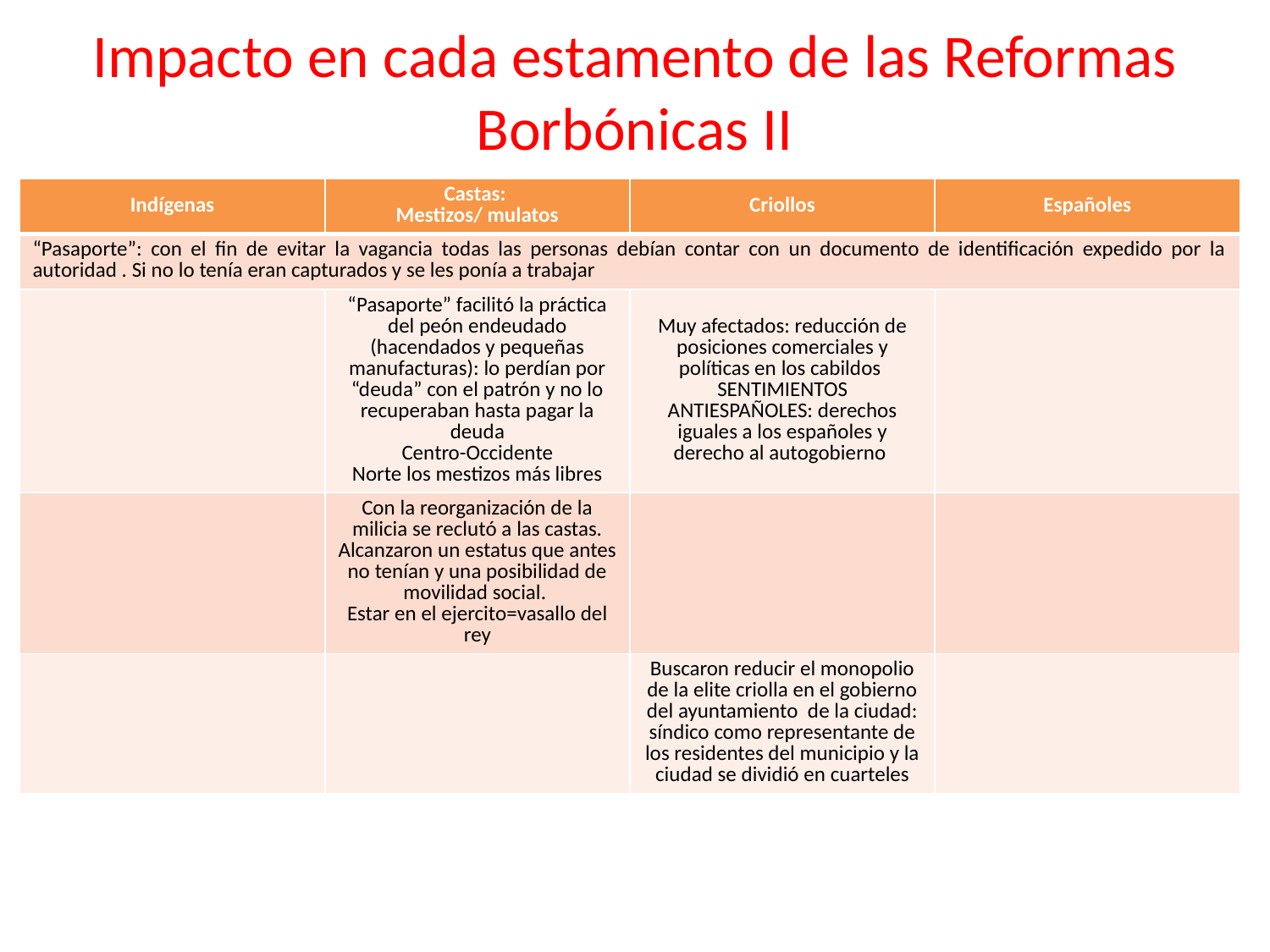

# Impacto en cada estamento de las Reformas Borbónicas II
| Indígenas | Castas: Mestizos/ mulatos | Criollos | Españoles |
| --- | --- | --- | --- |
| “Pasaporte”: con el fin de evitar la vagancia todas las personas debían contar con un documento de identificación expedido por la autoridad . Si no lo tenía eran capturados y se les ponía a trabajar |  |  |  |
|  | “Pasaporte” facilitó la práctica del peón endeudado (hacendados y pequeñas manufacturas): lo perdían por “deuda” con el patrón y no lo recuperaban hasta pagar la deuda Centro-Occidente Norte los mestizos más libres | Muy afectados: reducción de posiciones comerciales y políticas en los cabildos SENTIMIENTOS ANTIESPAÑOLES: derechos iguales a los españoles y derecho al autogobierno |  |
|  | Con la reorganización de la milicia se reclutó a las castas. Alcanzaron un estatus que antes no tenían y una posibilidad de movilidad social. Estar en el ejercito=vasallo del rey |  |  |
|  |  | Buscaron reducir el monopolio de la elite criolla en el gobierno del ayuntamiento de la ciudad: síndico como representante de los residentes del municipio y la ciudad se dividió en cuarteles |  |